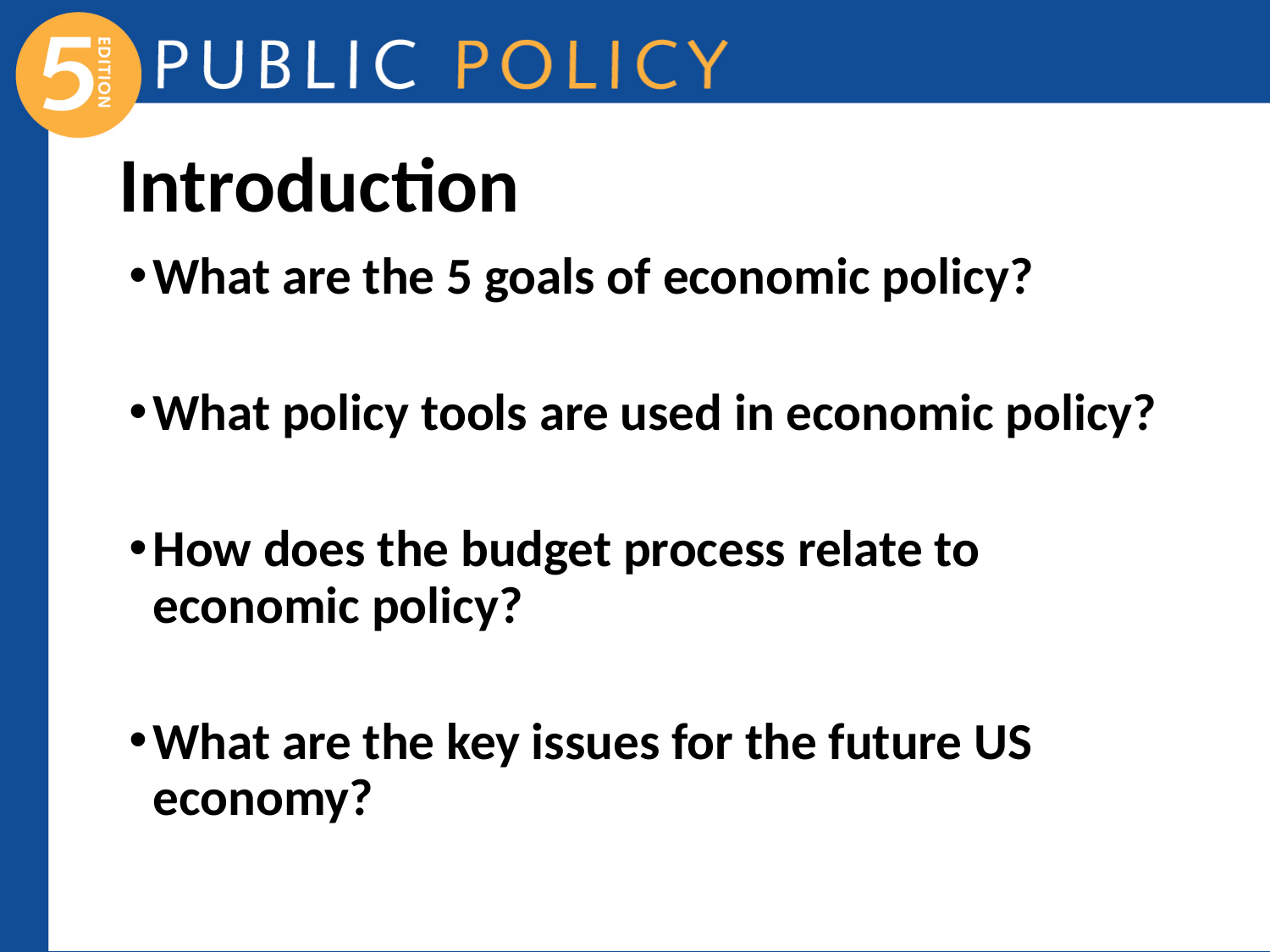

# Introduction
What are the 5 goals of economic policy?

What policy tools are used in economic policy?

How does the budget process relate to economic policy?

What are the key issues for the future US economy?